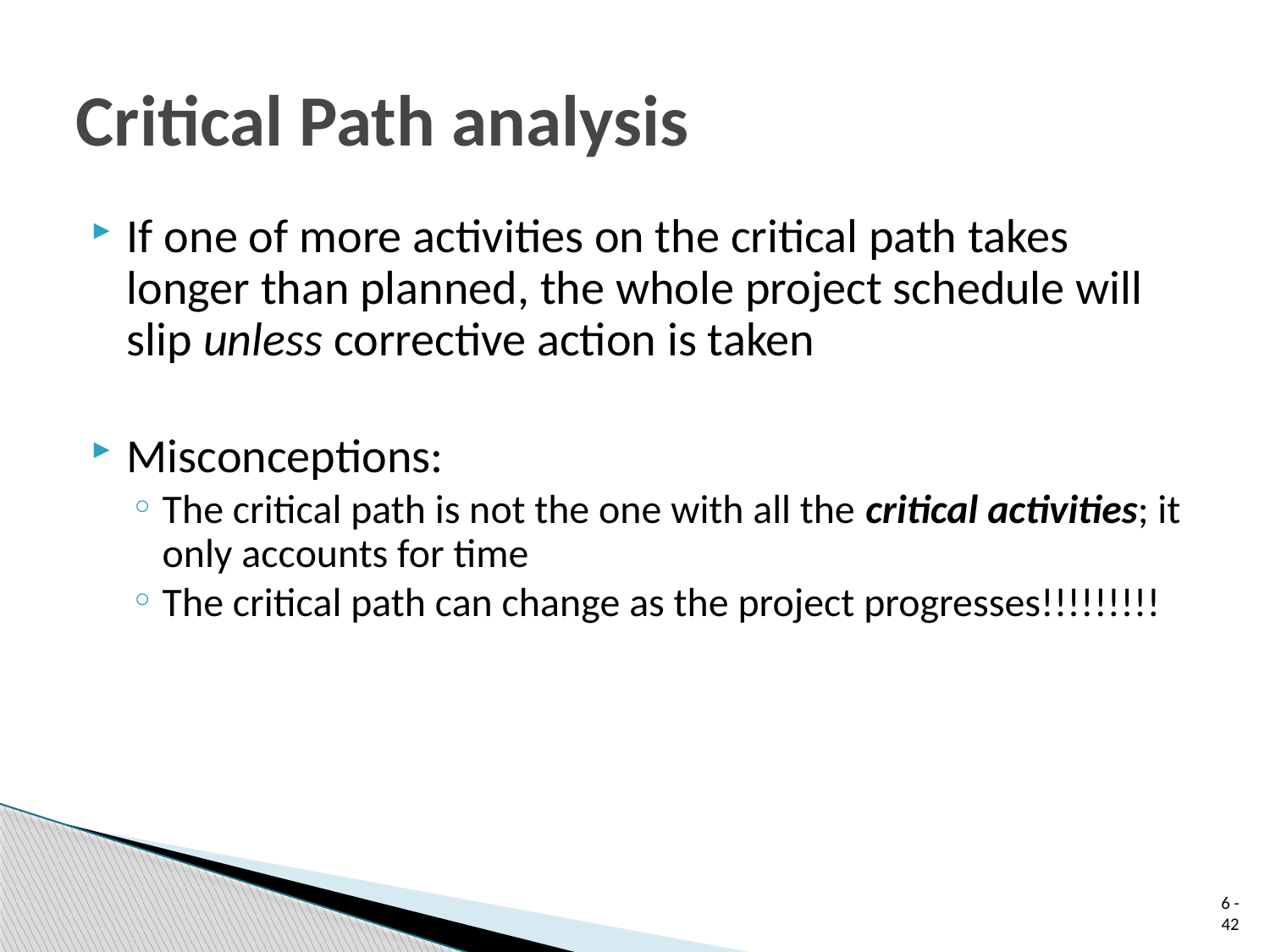

# Critical Path analysis
If one of more activities on the critical path takes longer than planned, the whole project schedule will slip unless corrective action is taken

Misconceptions:
The critical path is not the one with all the critical activities; it only accounts for time
The critical path can change as the project progresses!!!!!!!!!

 6 - 42